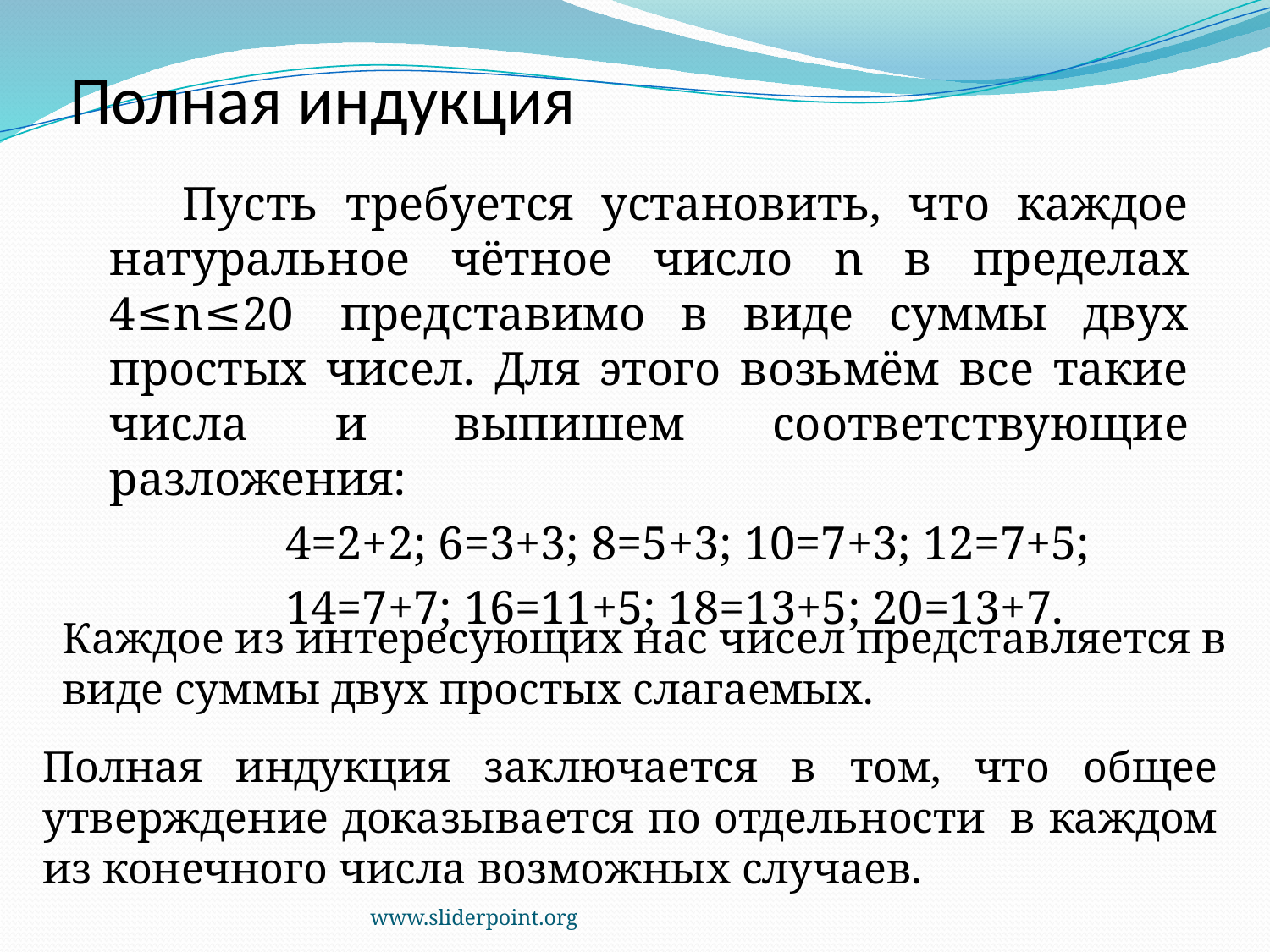

# Полная индукция
    Пусть требуется установить, что каждое натуральное чётное число n в пределах 4≤n≤20  представимо в виде суммы двух простых чисел. Для этого возьмём все такие числа и выпишем соответствующие разложения:
                  4=2+2; 6=3+3; 8=5+3; 10=7+3; 12=7+5;
                  14=7+7; 16=11+5; 18=13+5; 20=13+7.

Каждое из интересующих нас чисел представляется в виде суммы двух простых слагаемых.
Полная индукция заключается в том, что общее утверждение доказывается по отдельности  в каждом из конечного числа возможных случаев.
www.sliderpoint.org